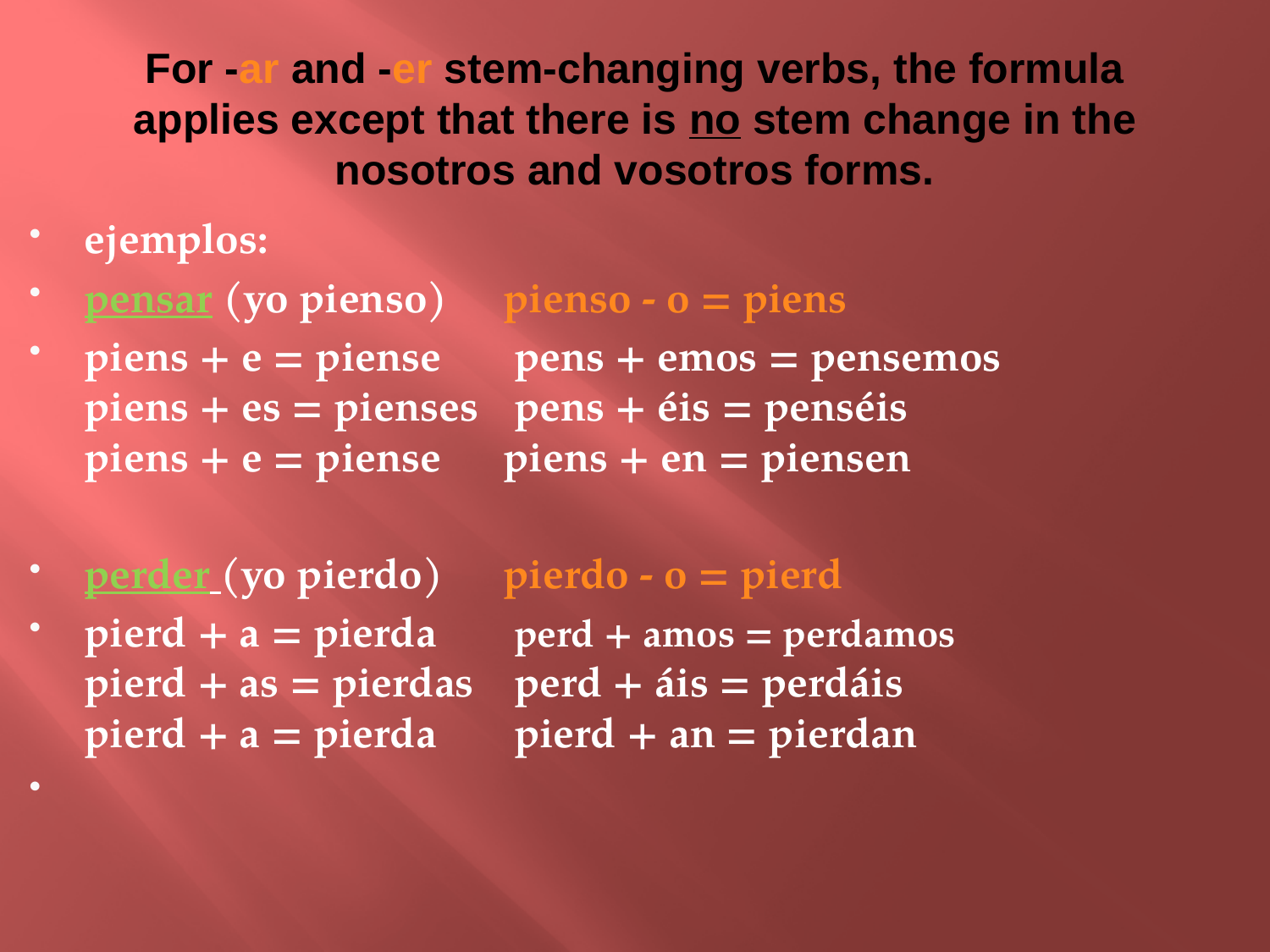

# For -ar and -er stem-changing verbs, the formula applies except that there is no stem change in the nosotros and vosotros forms.
ejemplos:
pensar (yo pienso)		pienso - o = piens
piens + e = piense		 pens + emos = pensemos
piens + es = pienses		 pens + éis = penséis
piens + e = piense		piens + en = piensen

perder (yo pierdo)		pierdo - o = pierd
pierd + a = pierda		 perd + amos = perdamos
pierd + as = pierdas		 perd + áis = perdáis
pierd + a = pierda		 pierd + an = pierdan